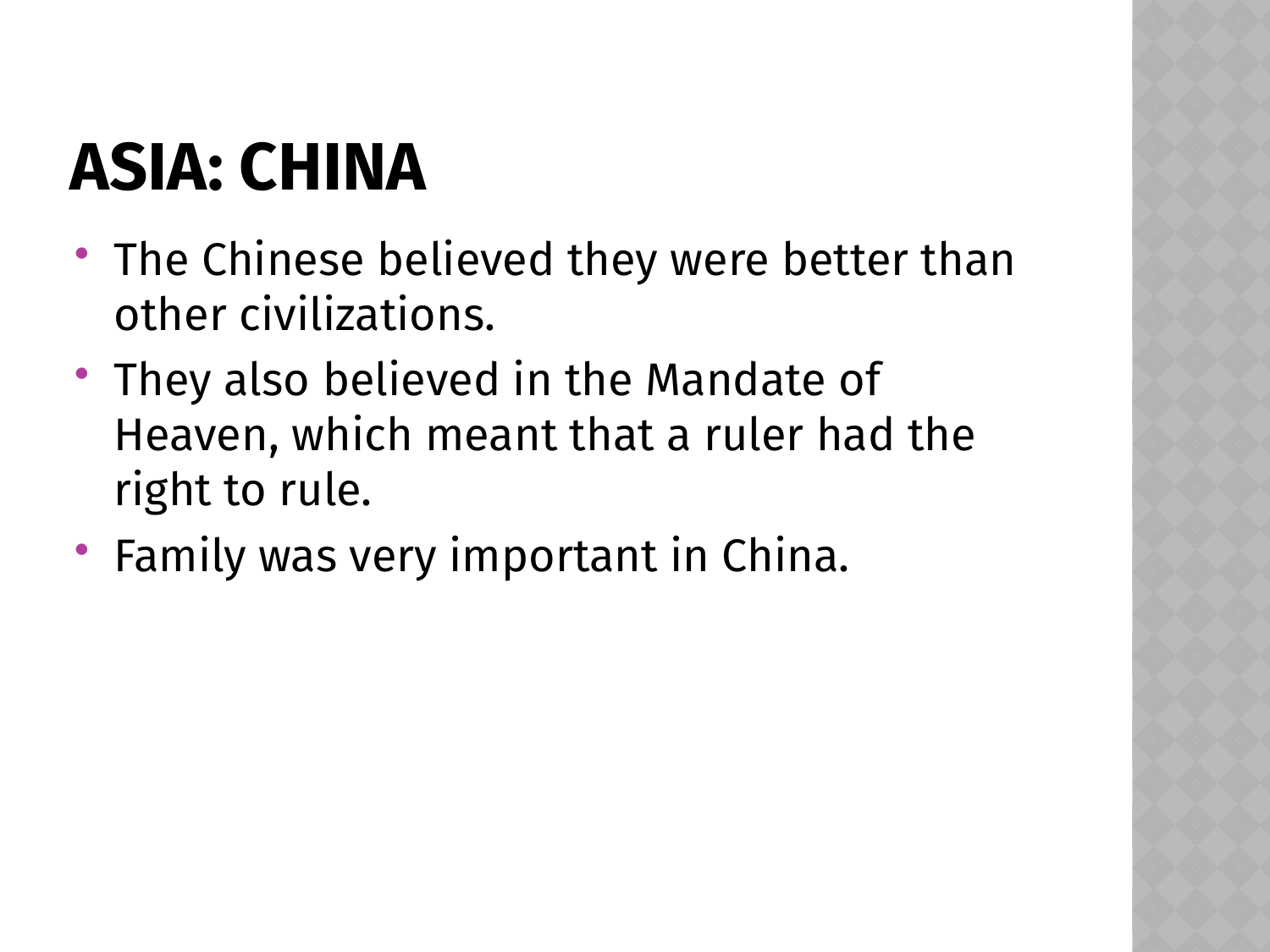

# Asia: China
The Chinese believed they were better than other civilizations.
They also believed in the Mandate of Heaven, which meant that a ruler had the right to rule.
Family was very important in China.